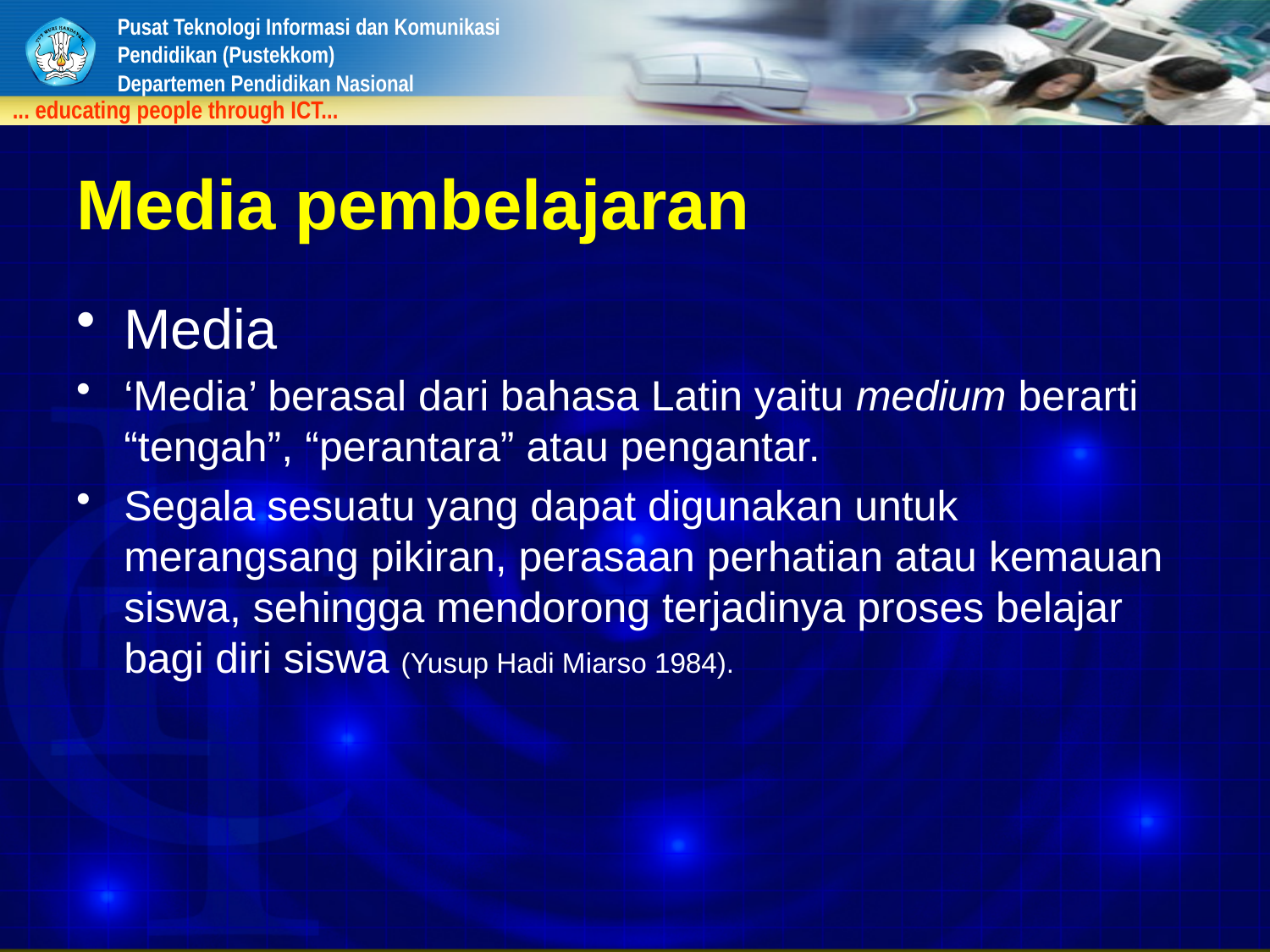

# Media pembelajaran
Media
‘Media’ berasal dari bahasa Latin yaitu medium berarti “tengah”, “perantara” atau pengantar.
Segala sesuatu yang dapat digunakan untuk merangsang pikiran, perasaan perhatian atau kemauan siswa, sehingga mendorong terjadinya proses belajar bagi diri siswa (Yusup Hadi Miarso 1984).